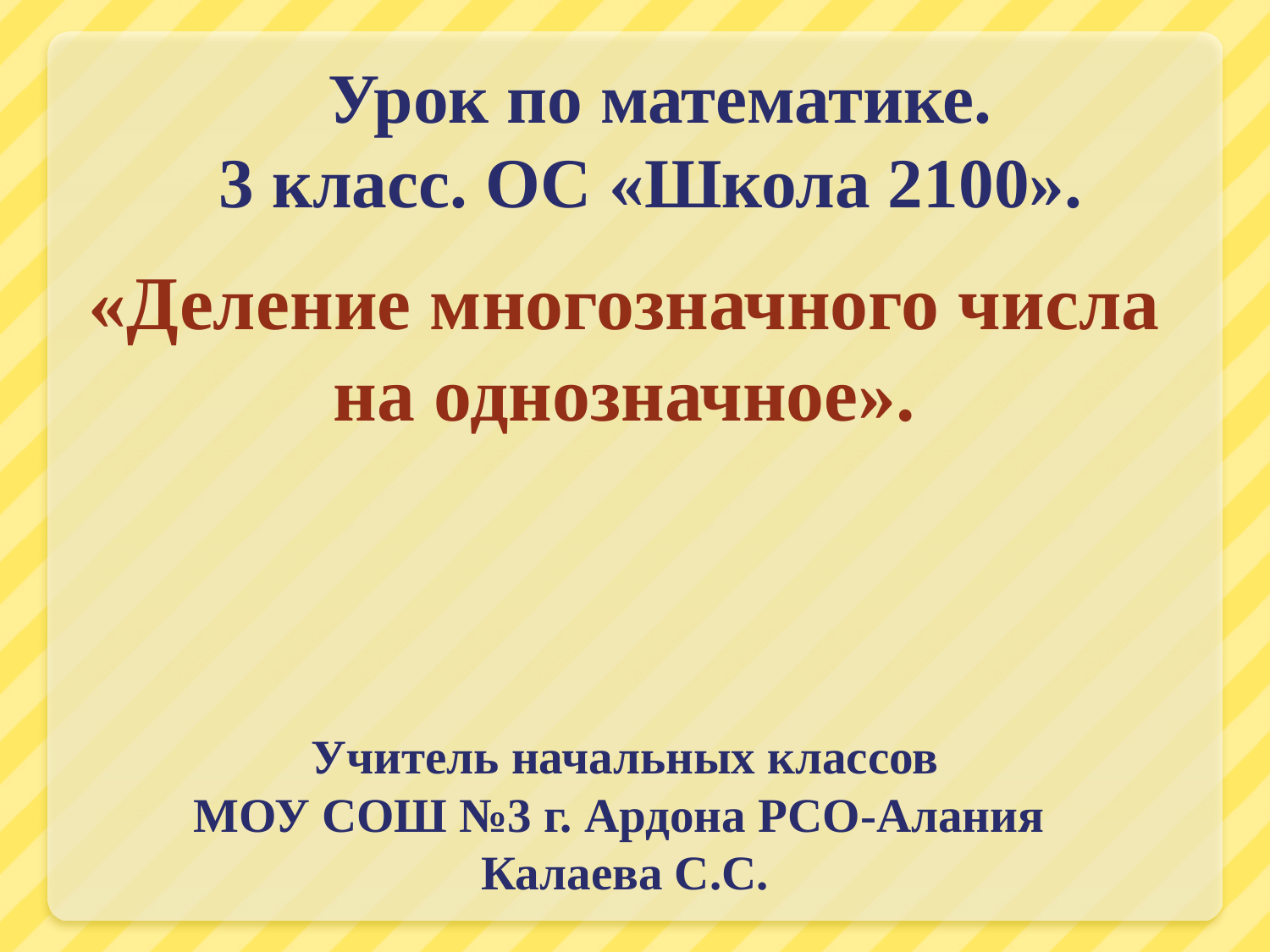

# Урок по математике. 3 класс. ОС «Школа 2100».
«Деление многозначного числа на однозначное».

Учитель начальных классов
МОУ СОШ №3 г. Ардона РСО-Алания
Калаева С.С.